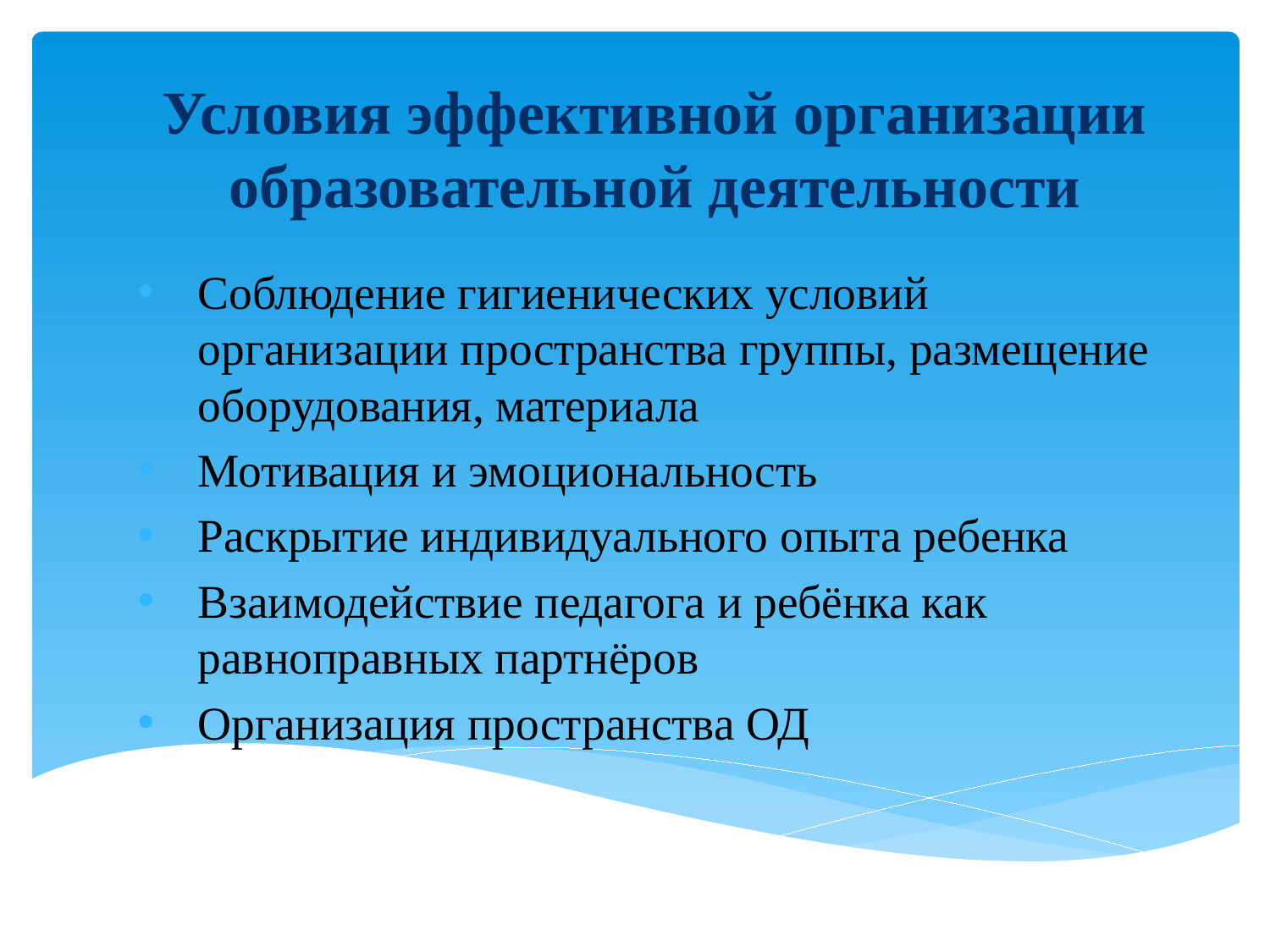

# Условия эффективной организации образовательной деятельности
Соблюдение гигиенических условий организации пространства группы, размещение оборудования, материала
Мотивация и эмоциональность
Раскрытие индивидуального опыта ребенка
Взаимодействие педагога и ребёнка как равноправных партнёров
Организация пространства ОД